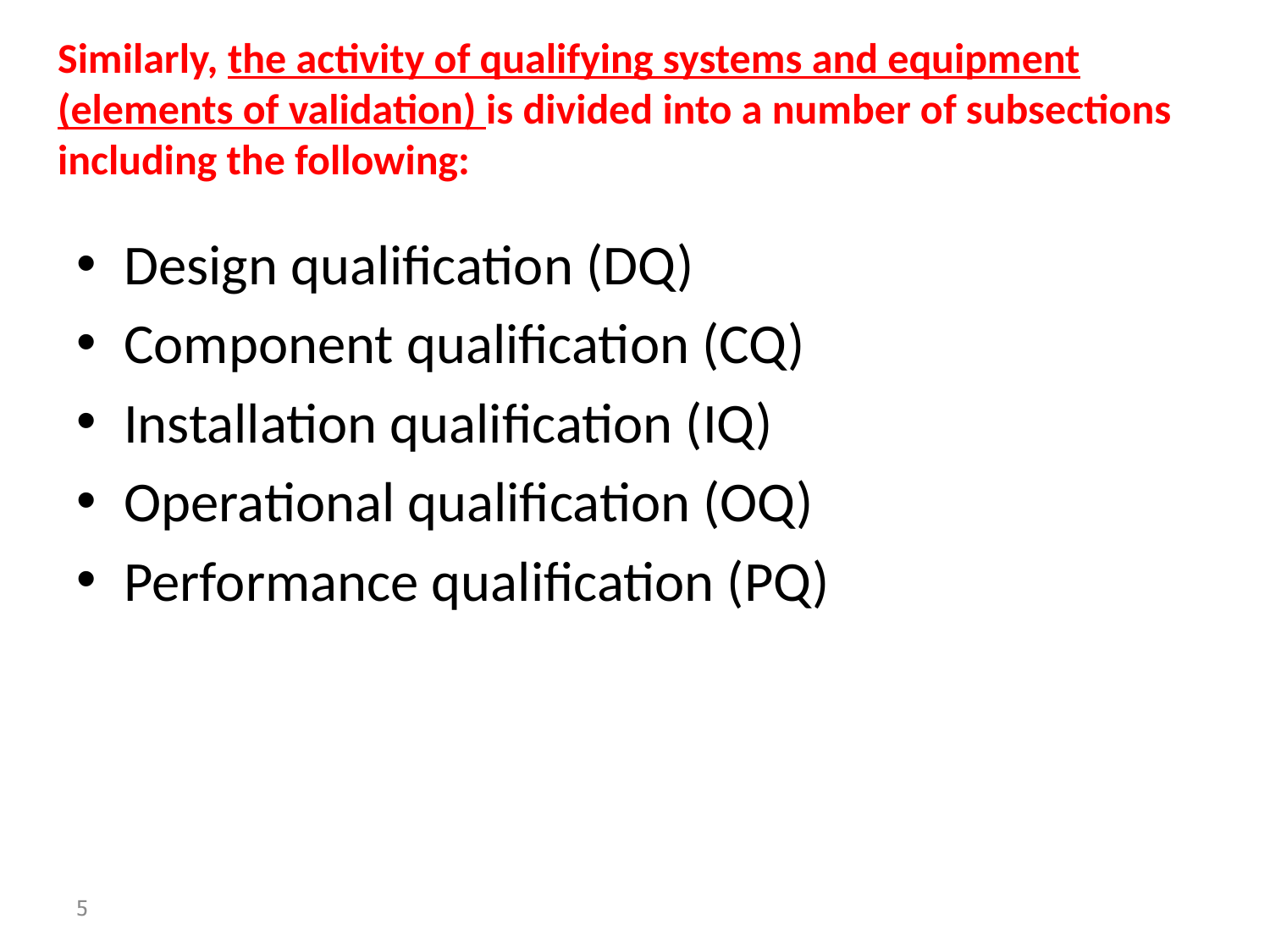

# Similarly, the activity of qualifying systems and equipment (elements of validation) is divided into a number of subsections including the following:
Design qualification (DQ)
Component qualification (CQ)
Installation qualification (IQ)
Operational qualification (OQ)
Performance qualification (PQ)

5